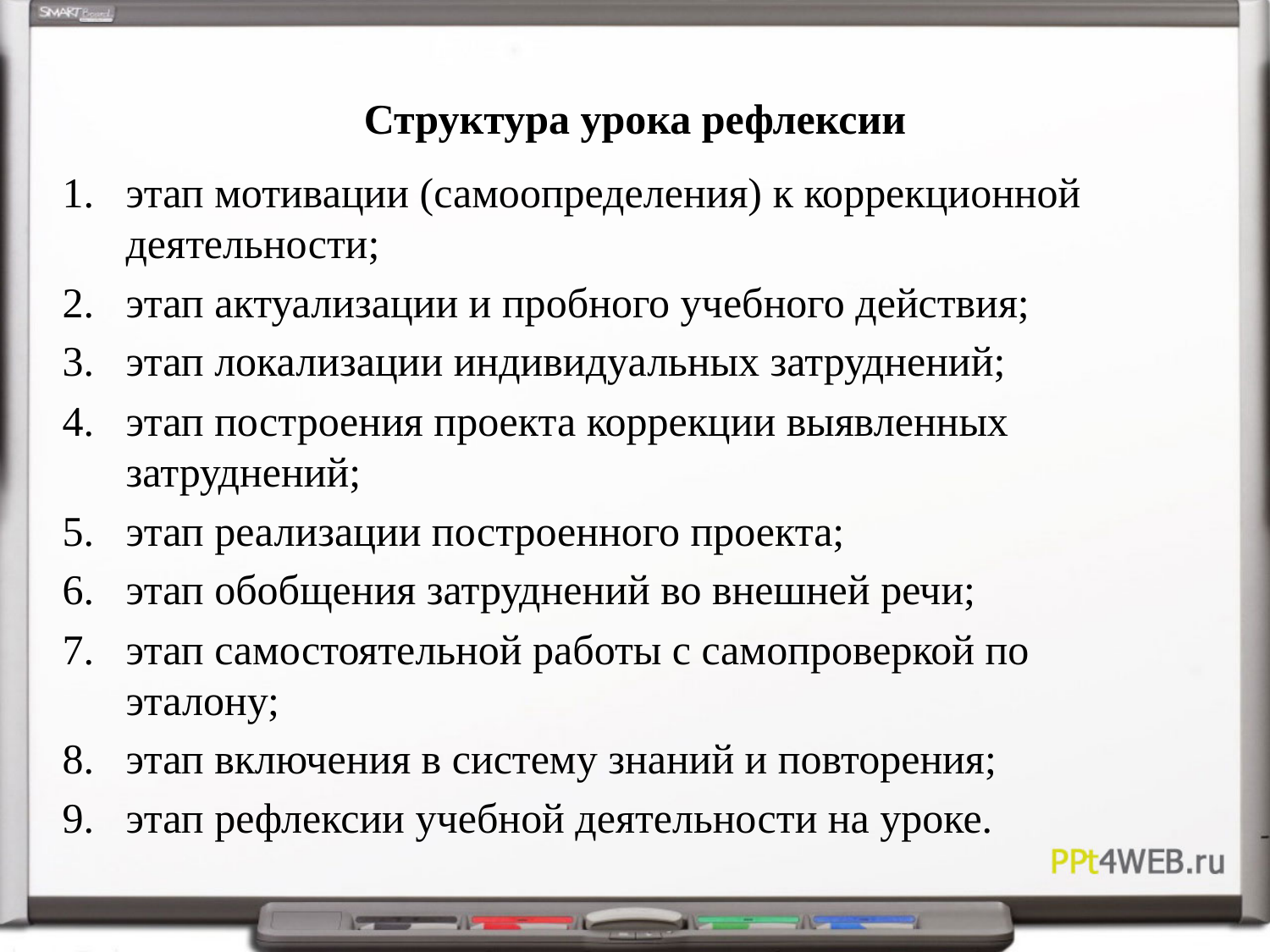

# Структура урока рефлексии
этап мотивации (самоопределения) к коррекционной деятельности;
этап актуализации и пробного учебного действия;
этап локализации индивидуальных затруднений;
этап построения проекта коррекции выявленных затруднений;
этап реализации построенного проекта;
этап обобщения затруднений во внешней речи;
этап самостоятельной работы с самопроверкой по эталону;
этап включения в систему знаний и повторения;
этап рефлексии учебной деятельности на уроке.